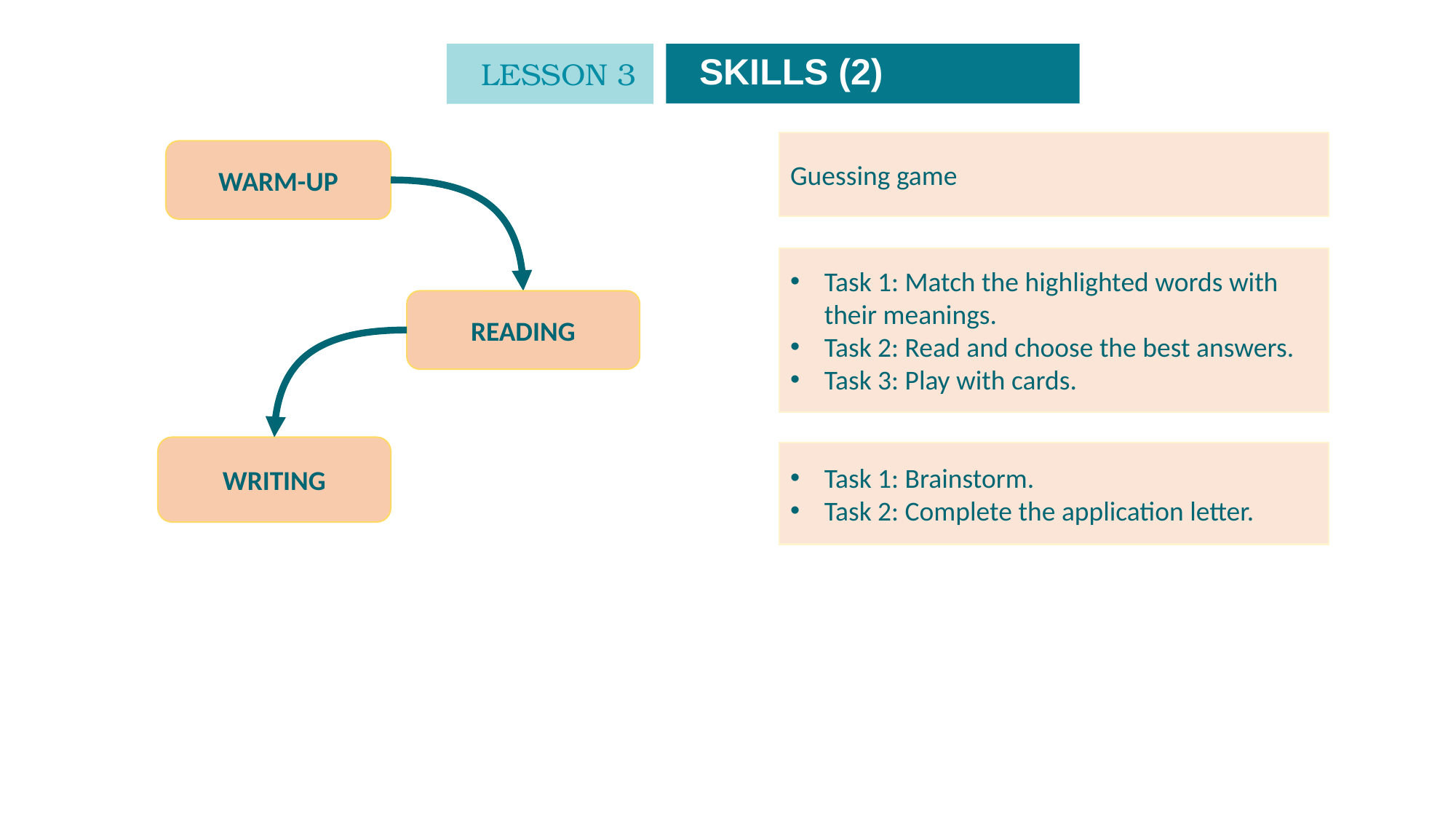

SKILLS (2)

LESSON 3
Guessing game
WARM-UP
Task 1: Match the highlighted words with their meanings.
Task 2: Read and choose the best answers.
Task 3: Play with cards.

READING
WRITING
Task 1: Brainstorm.
Task 2: Complete the application letter.